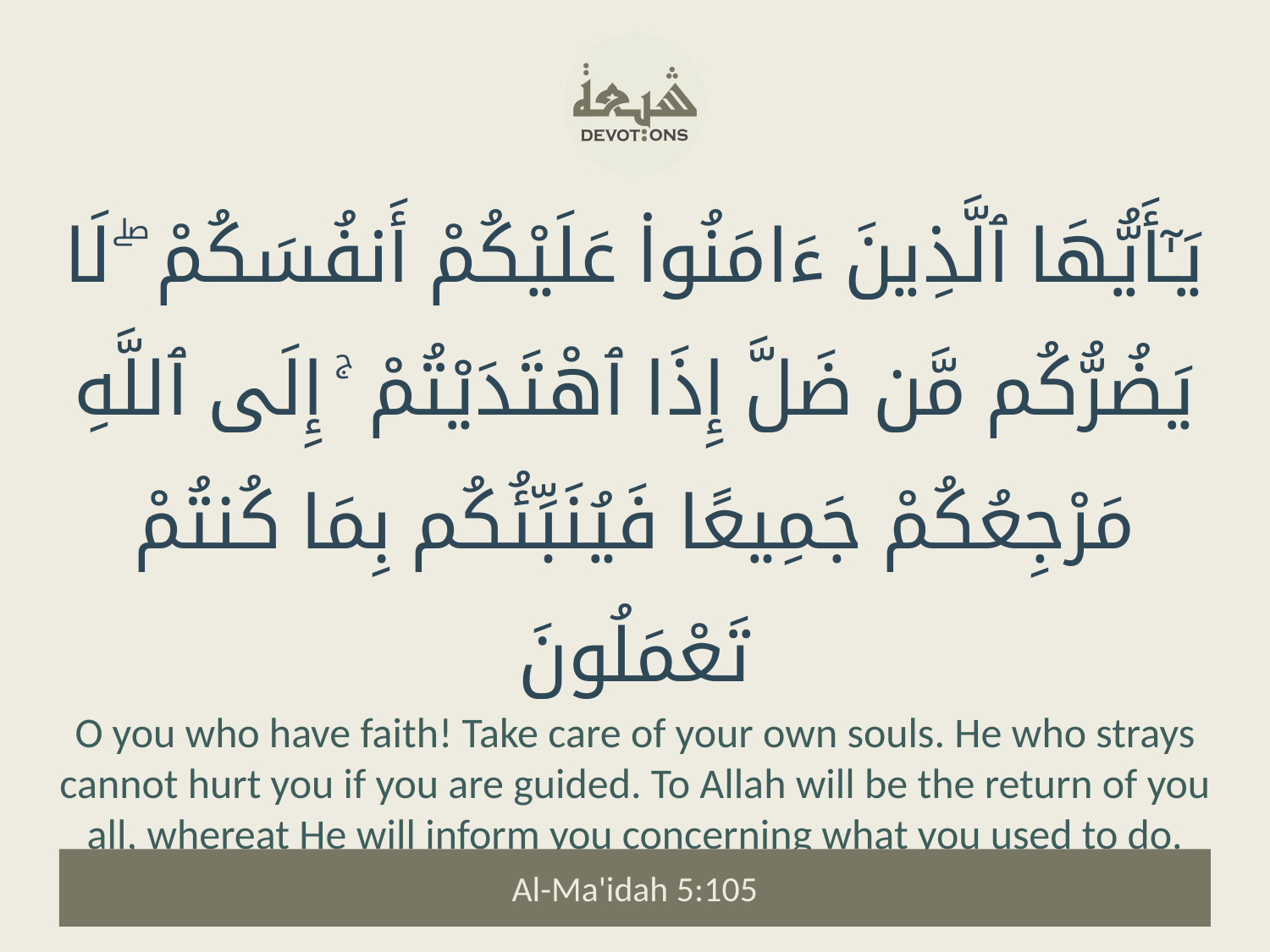

يَـٰٓأَيُّهَا ٱلَّذِينَ ءَامَنُوا۟ عَلَيْكُمْ أَنفُسَكُمْ ۖ لَا يَضُرُّكُم مَّن ضَلَّ إِذَا ٱهْتَدَيْتُمْ ۚ إِلَى ٱللَّهِ مَرْجِعُكُمْ جَمِيعًا فَيُنَبِّئُكُم بِمَا كُنتُمْ تَعْمَلُونَ
O you who have faith! Take care of your own souls. He who strays cannot hurt you if you are guided. To Allah will be the return of you all, whereat He will inform you concerning what you used to do.
Al-Ma'idah 5:105